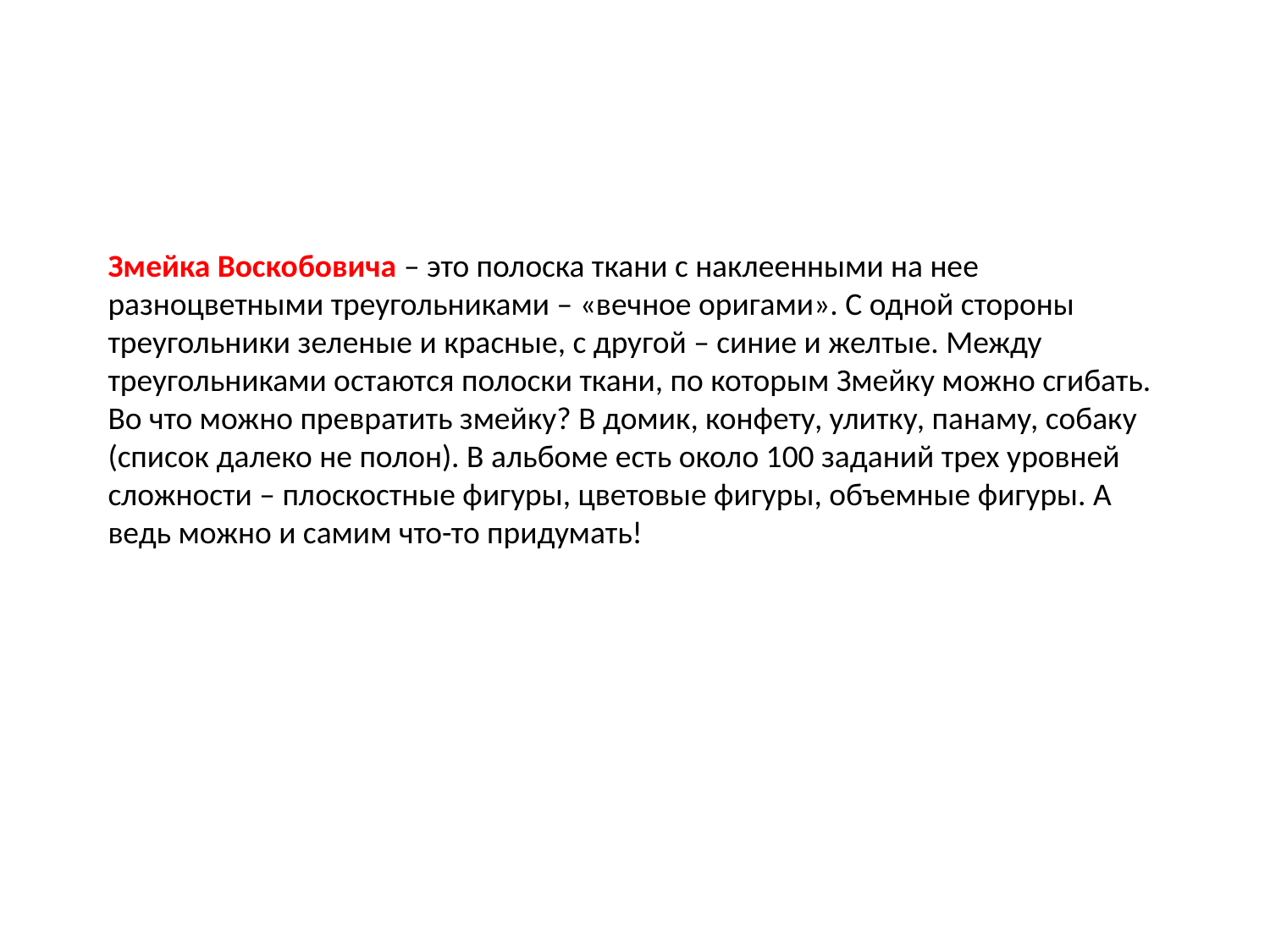

# Змейка Воскобовича – это полоска ткани с наклеенными на нее разноцветными треугольниками – «вечное оригами». С одной стороны треугольники зеленые и красные, с другой – синие и желтые. Между треугольниками остаются полоски ткани, по которым Змейку можно сгибать. Во что можно превратить змейку? В домик, конфету, улитку, панаму, собаку (список далеко не полон). В альбоме есть около 100 заданий трех уровней сложности – плоскостные фигуры, цветовые фигуры, объемные фигуры. А ведь можно и самим что-то придумать!